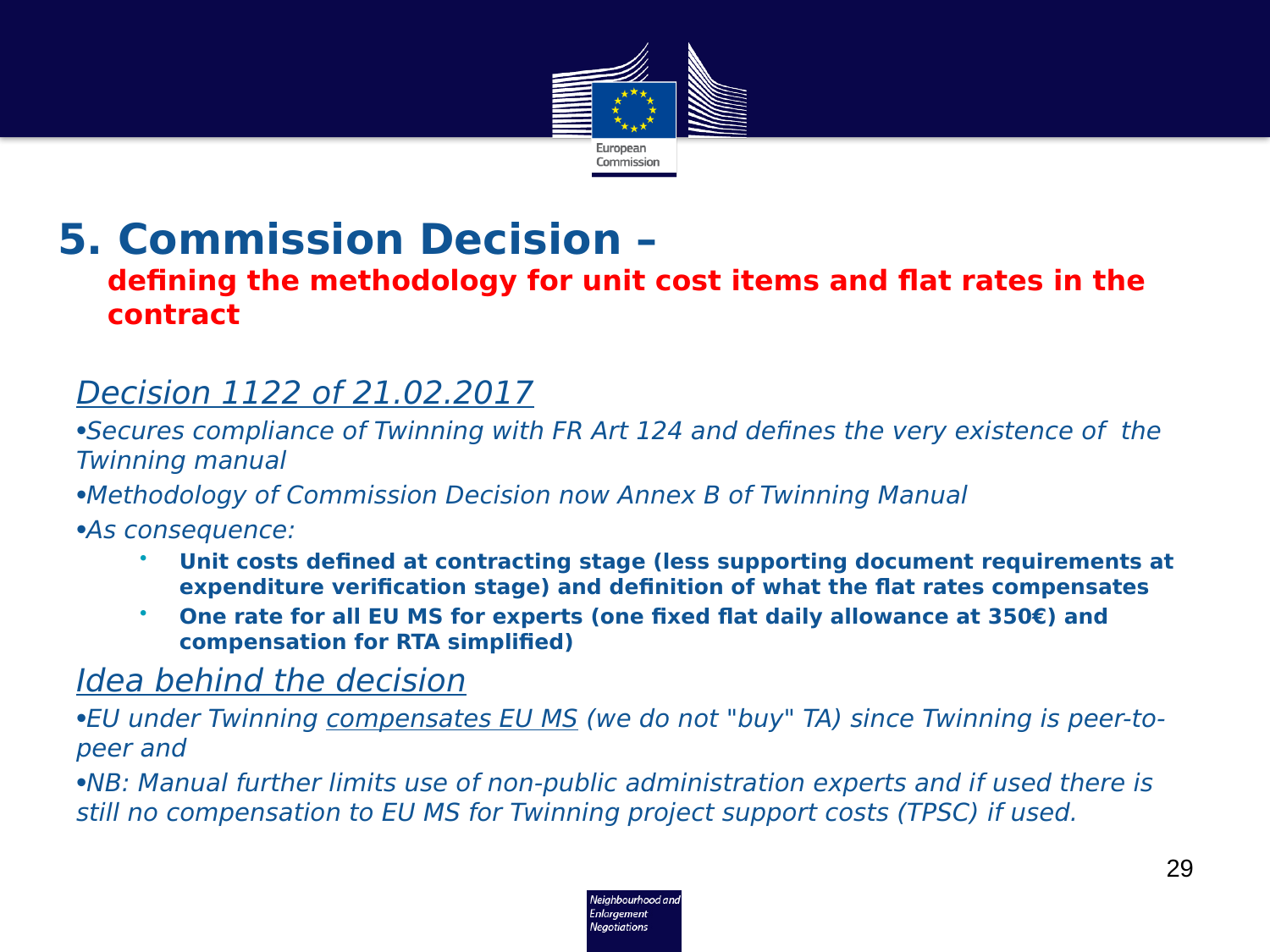

# 5. Commission Decision – defining the methodology for unit cost items and flat rates in the contract
Decision 1122 of 21.02.2017
Secures compliance of Twinning with FR Art 124 and defines the very existence of  the Twinning manual
Methodology of Commission Decision now Annex B of Twinning Manual
As consequence:
Unit costs defined at contracting stage (less supporting document requirements at expenditure verification stage) and definition of what the flat rates compensates
One rate for all EU MS for experts (one fixed flat daily allowance at 350€) and compensation for RTA simplified)
Idea behind the decision
EU under Twinning compensates EU MS (we do not "buy" TA) since Twinning is peer-to-peer and
NB: Manual further limits use of non-public administration experts and if used there is still no compensation to EU MS for Twinning project support costs (TPSC) if used.

29